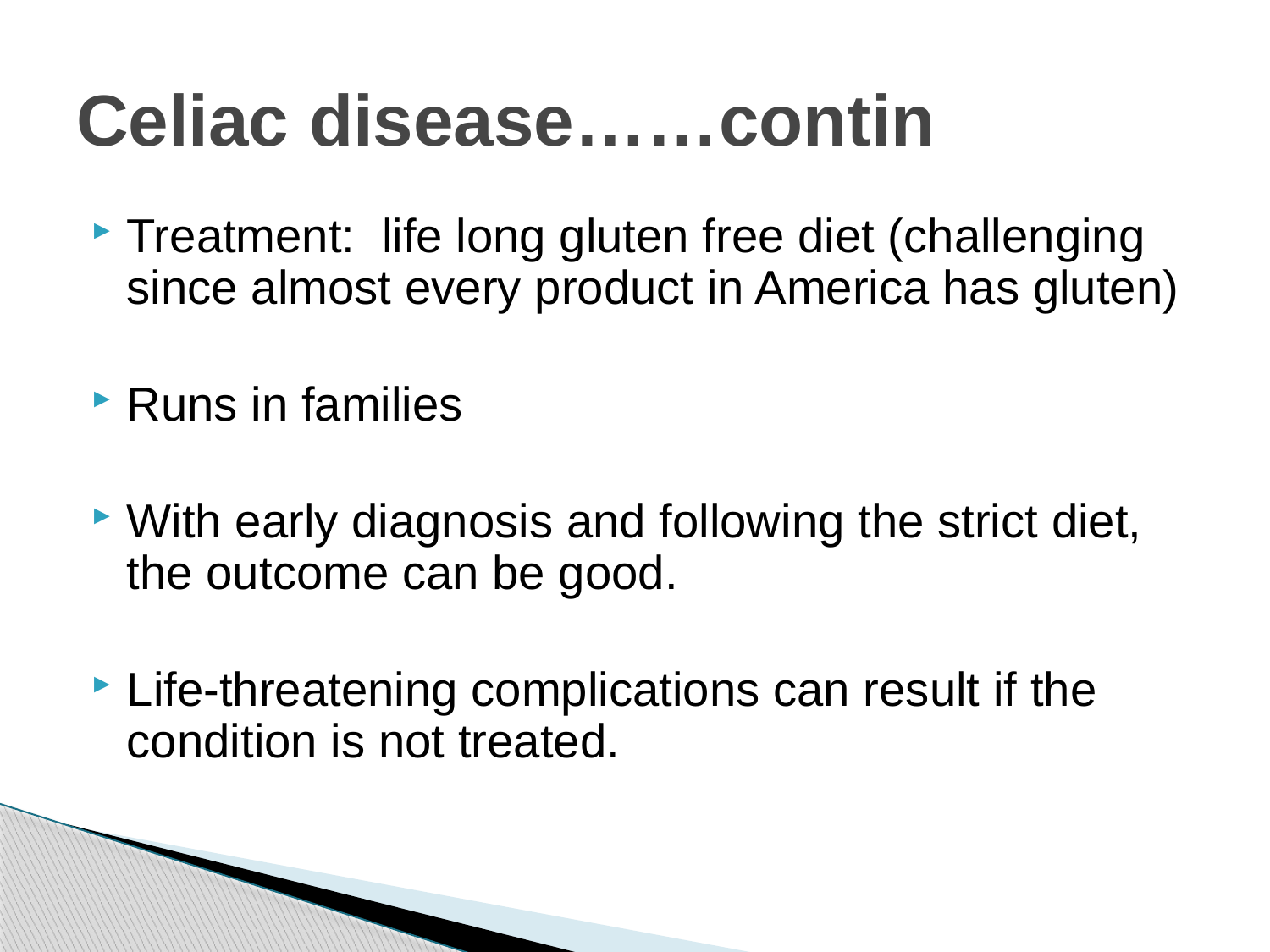

# Celiac disease……contin
Treatment:  life long gluten free diet (challenging since almost every product in America has gluten)

Runs in families

With early diagnosis and following the strict diet, the outcome can be good.

Life-threatening complications can result if the condition is not treated.